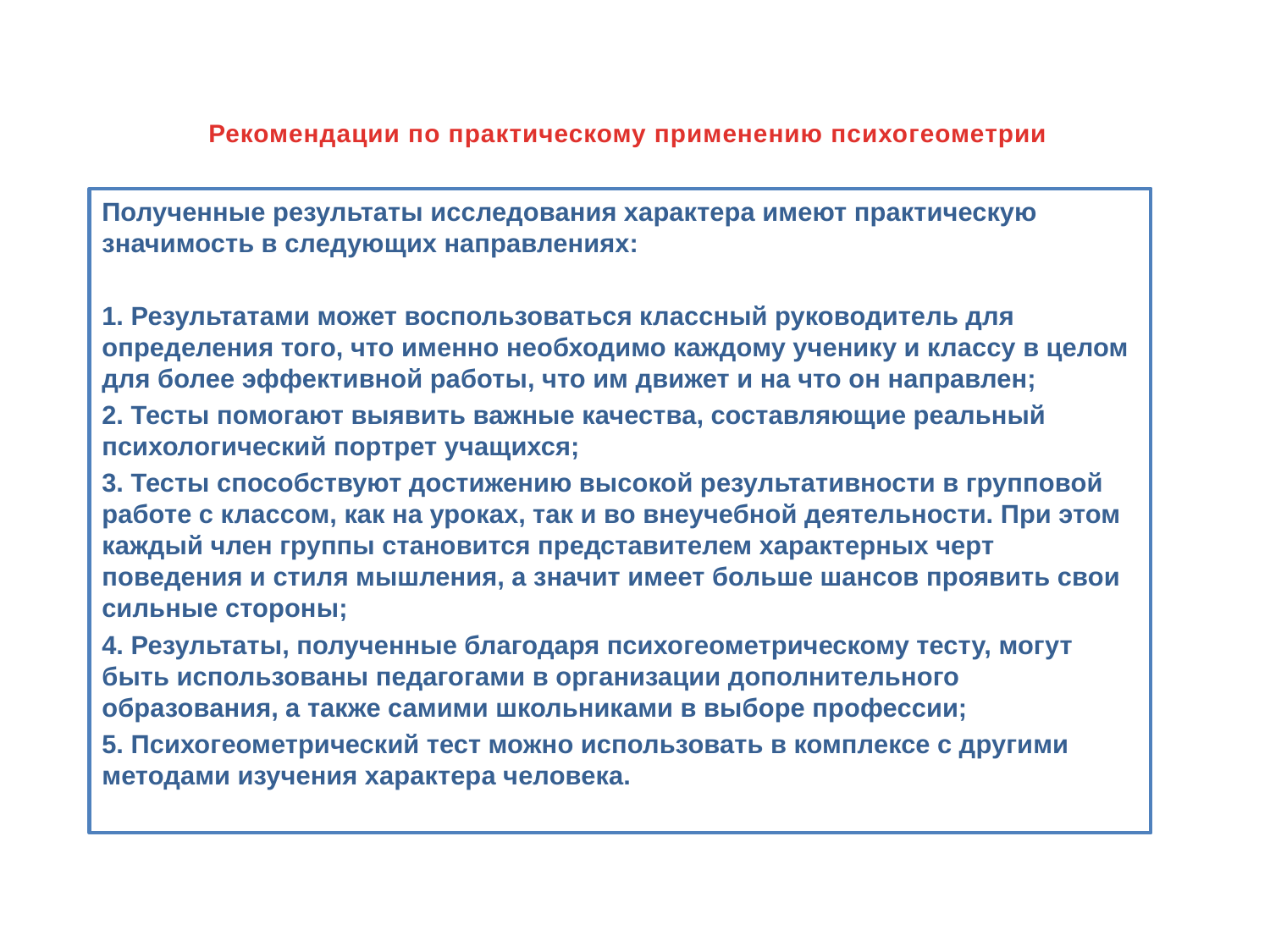

# Рекомендации по практическому применению психогеометрии
Полученные результаты исследования характера имеют практическую значимость в следующих направлениях:

1. Результатами может воспользоваться классный руководитель для определения того, что именно необходимо каждому ученику и классу в целом для более эффективной работы, что им движет и на что он направлен;
2. Тесты помогают выявить важные качества, составляющие реальный психологический портрет учащихся;
3. Тесты способствуют достижению высокой результативности в групповой работе с классом, как на уроках, так и во внеучебной деятельности. При этом каждый член группы становится представителем характерных черт поведения и стиля мышления, а значит имеет больше шансов проявить свои сильные стороны;
4. Результаты, полученные благодаря психогеометрическому тесту, могут быть использованы педагогами в организации дополнительного образования, а также самими школьниками в выборе профессии;
5. Психогеометрический тест можно использовать в комплексе с другими методами изучения характера человека.